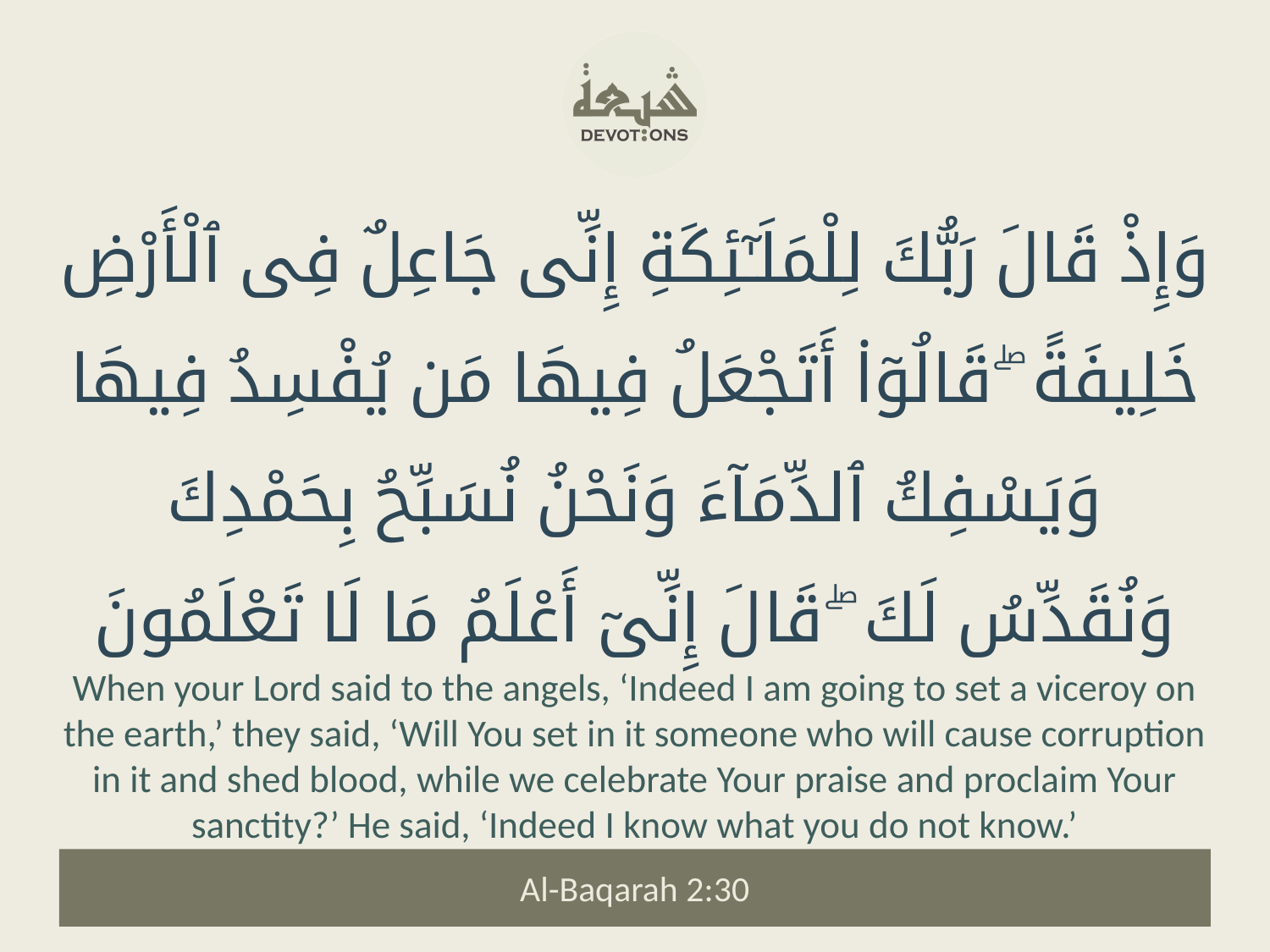

وَإِذْ قَالَ رَبُّكَ لِلْمَلَـٰٓئِكَةِ إِنِّى جَاعِلٌ فِى ٱلْأَرْضِ خَلِيفَةً ۖ قَالُوٓا۟ أَتَجْعَلُ فِيهَا مَن يُفْسِدُ فِيهَا وَيَسْفِكُ ٱلدِّمَآءَ وَنَحْنُ نُسَبِّحُ بِحَمْدِكَ وَنُقَدِّسُ لَكَ ۖ قَالَ إِنِّىٓ أَعْلَمُ مَا لَا تَعْلَمُونَ
When your Lord said to the angels, ‘Indeed I am going to set a viceroy on the earth,’ they said, ‘Will You set in it someone who will cause corruption in it and shed blood, while we celebrate Your praise and proclaim Your sanctity?’ He said, ‘Indeed I know what you do not know.’
Al-Baqarah 2:30